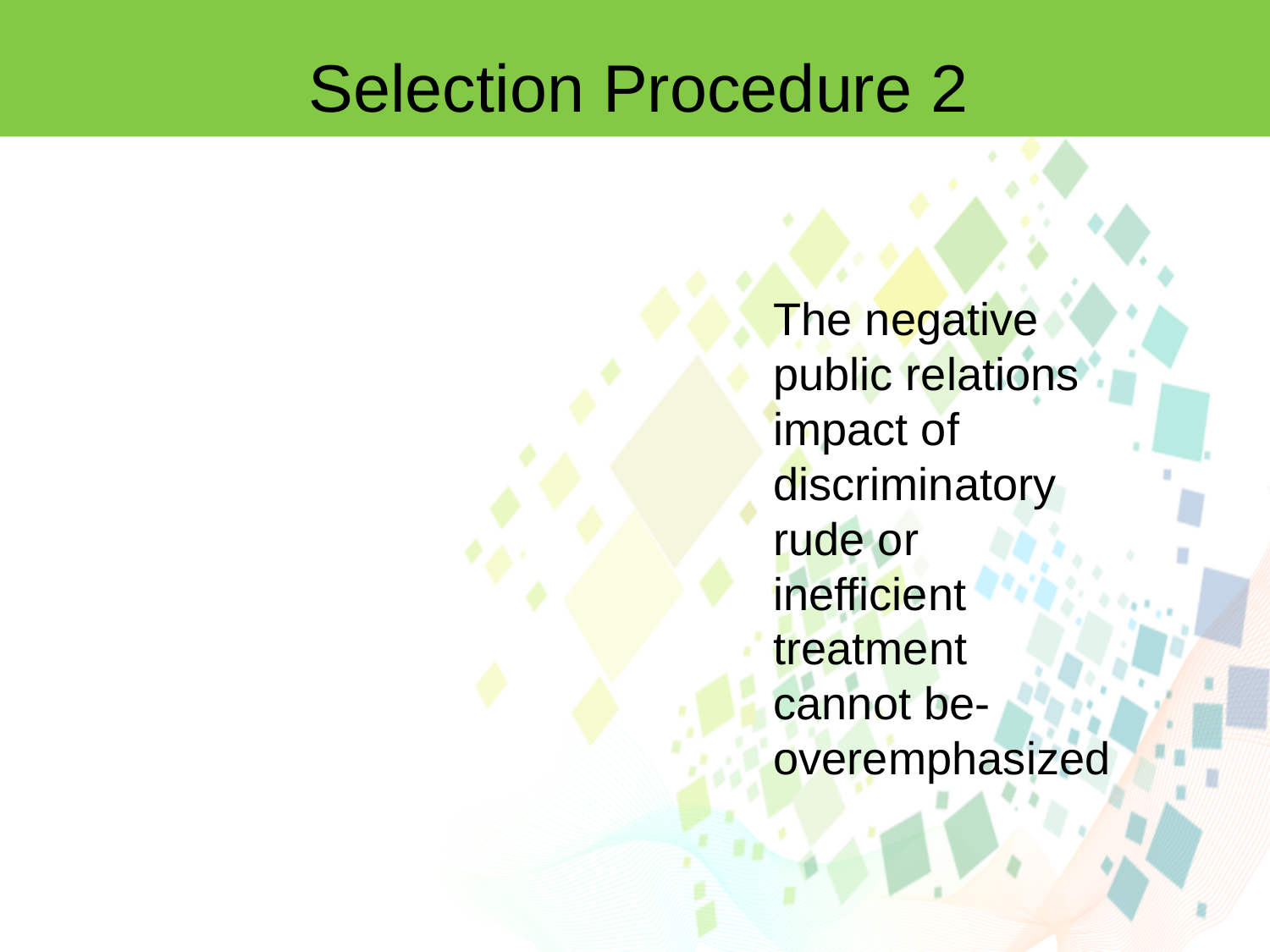

Selection Procedure 2
The negative public relations impact of discriminatory rude or inefficient treatment cannot be- overemphasized